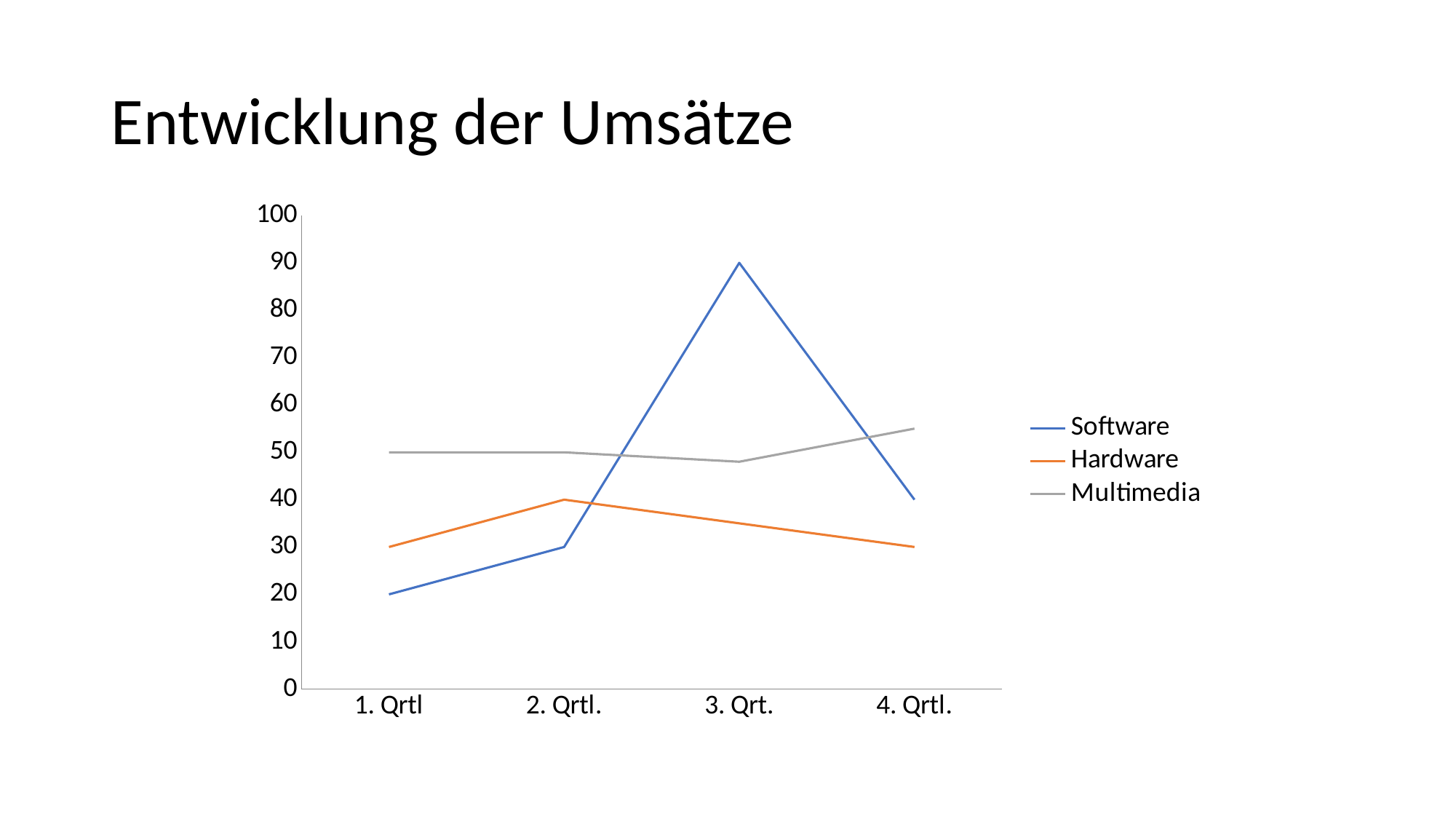

# Entwicklung der Umsätze

### Chart

| Category | Software | Hardware | Multimedia |
|---|---|---|---|
| 1. Qrtl | 20.0 | 30.0 | 50.0 |
| 2. Qrtl. | 30.0 | 40.0 | 50.0 |
| 3. Qrt. | 90.0 | 35.0 | 48.0 |
| 4. Qrtl. | 40.0 | 30.0 | 55.0 |